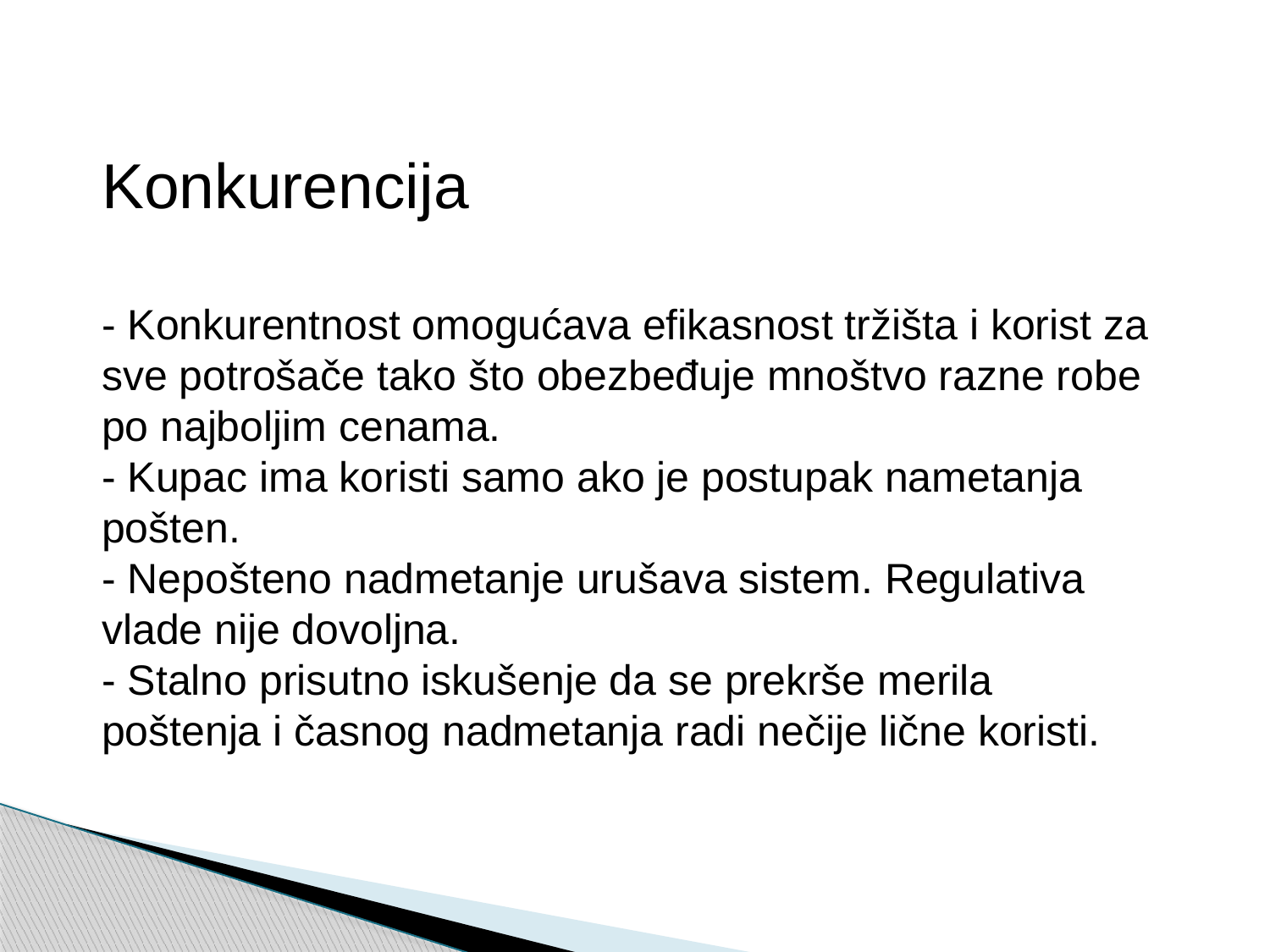

Konkurencija

- Konkurentnost omogućava efikasnost tržišta i korist za sve potrošače tako što obezbeđuje mnoštvo razne robe po najboljim cenama.
- Kupac ima koristi samo ako je postupak nametanja pošten.
- Nepošteno nadmetanje urušava sistem. Regulativa vlade nije dovoljna.
- Stalno prisutno iskušenje da se prekrše merila poštenja i časnog nadmetanja radi nečije lične koristi.